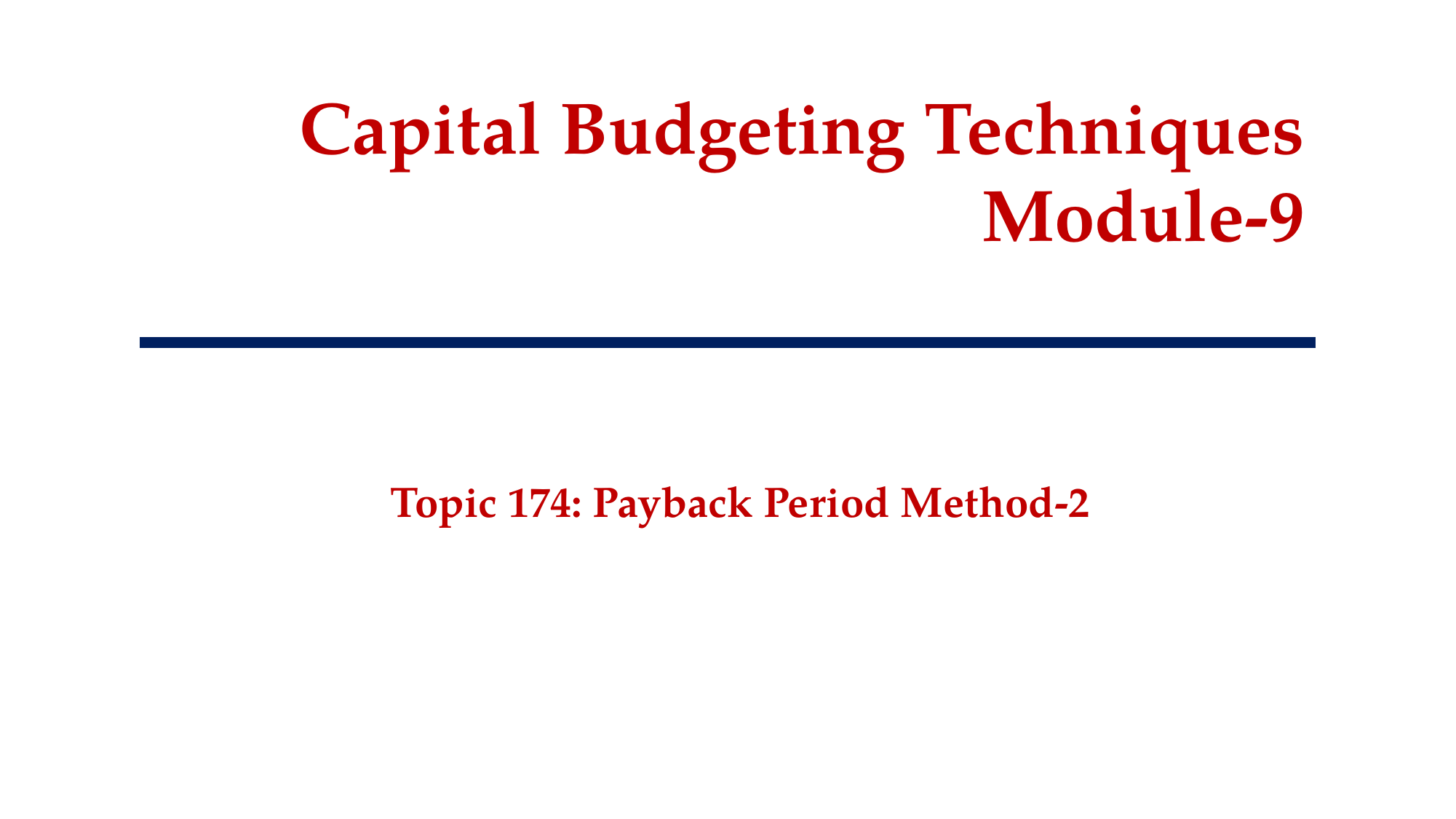

Capital Budgeting Techniques
Module-9
Topic 174: Payback Period Method-2